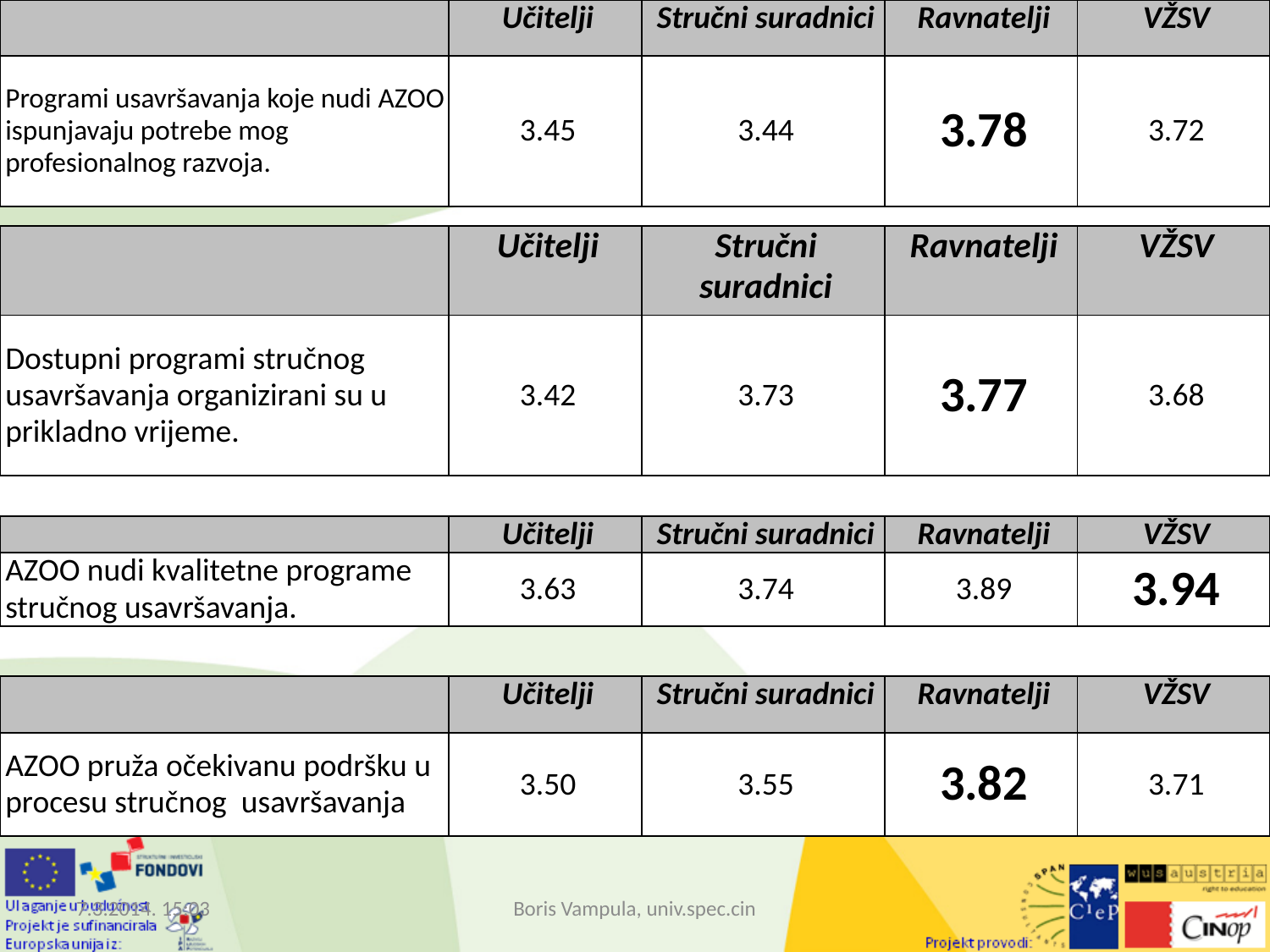

|  | Učitelji | Stručni suradnici | Ravnatelji | VŽSV |
| --- | --- | --- | --- | --- |
| Programi usavršavanja koje nudi AZOO ispunjavaju potrebe mog profesionalnog razvoja. | 3.45 | 3.44 | 3.78 | 3.72 |
#
|  | Učitelji | Stručni suradnici | Ravnatelji | VŽSV |
| --- | --- | --- | --- | --- |
| Dostupni programi stručnog usavršavanja organizirani su u prikladno vrijeme. | 3.42 | 3.73 | 3.77 | 3.68 |
|  | Učitelji | Stručni suradnici | Ravnatelji | VŽSV |
| --- | --- | --- | --- | --- |
| AZOO nudi kvalitetne programe stručnog usavršavanja. | 3.63 | 3.74 | 3.89 | 3.94 |
|  | Učitelji | Stručni suradnici | Ravnatelji | VŽSV |
| --- | --- | --- | --- | --- |
| AZOO pruža očekivanu podršku u procesu stručnog usavršavanja | 3.50 | 3.55 | 3.82 | 3.71 |
7.3.2014. 15:03
Boris Vampula, univ.spec.cin